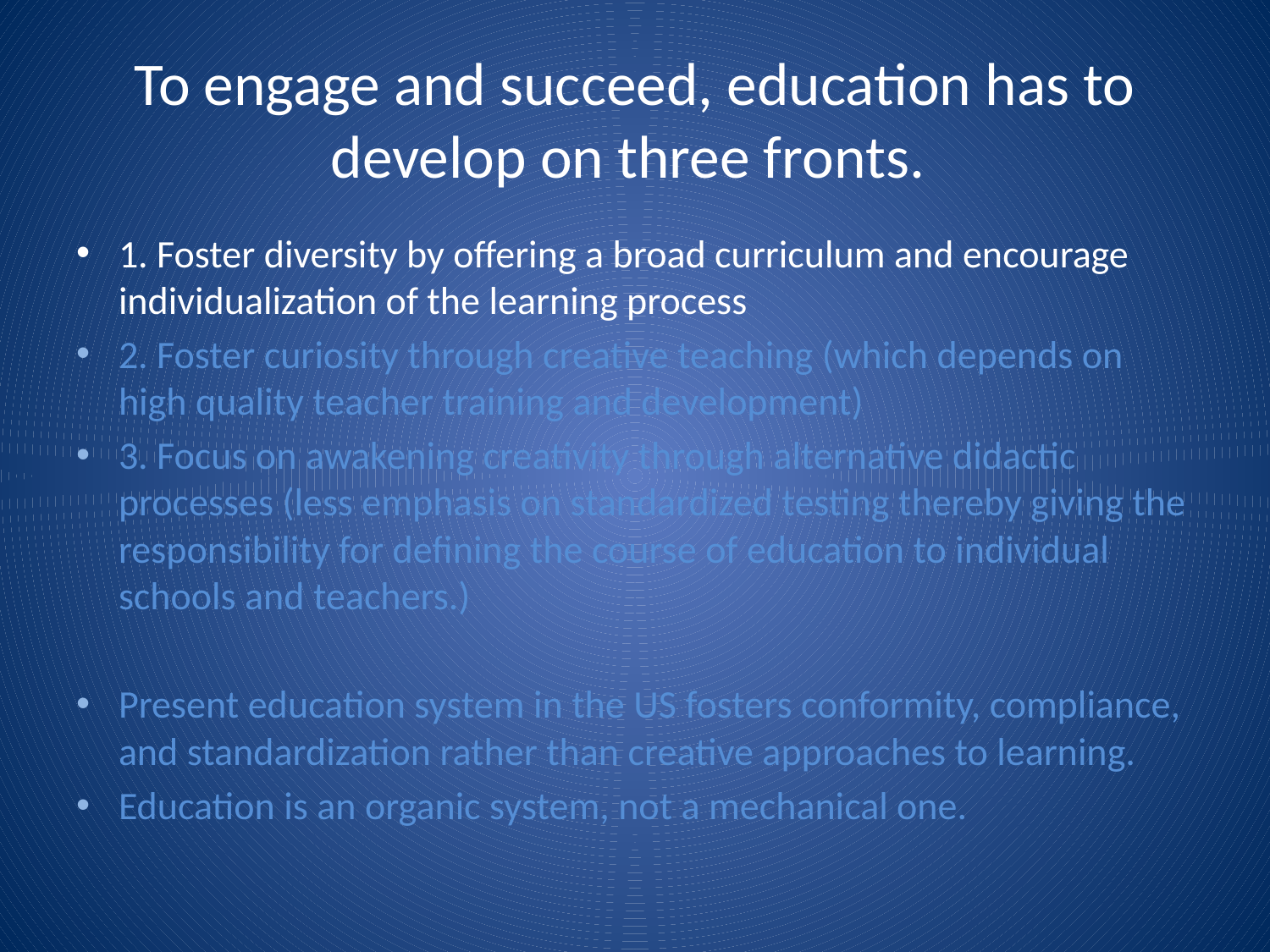

# To engage and succeed, education has to develop on three fronts.
1. Foster diversity by offering a broad curriculum and encourage individualization of the learning process
2. Foster curiosity through creative teaching (which depends on high quality teacher training and development)
3. Focus on awakening creativity through alternative didactic processes (less emphasis on standardized testing thereby giving the responsibility for defining the course of education to individual schools and teachers.)

Present education system in the US fosters conformity, compliance, and standardization rather than creative approaches to learning.
Education is an organic system, not a mechanical one.